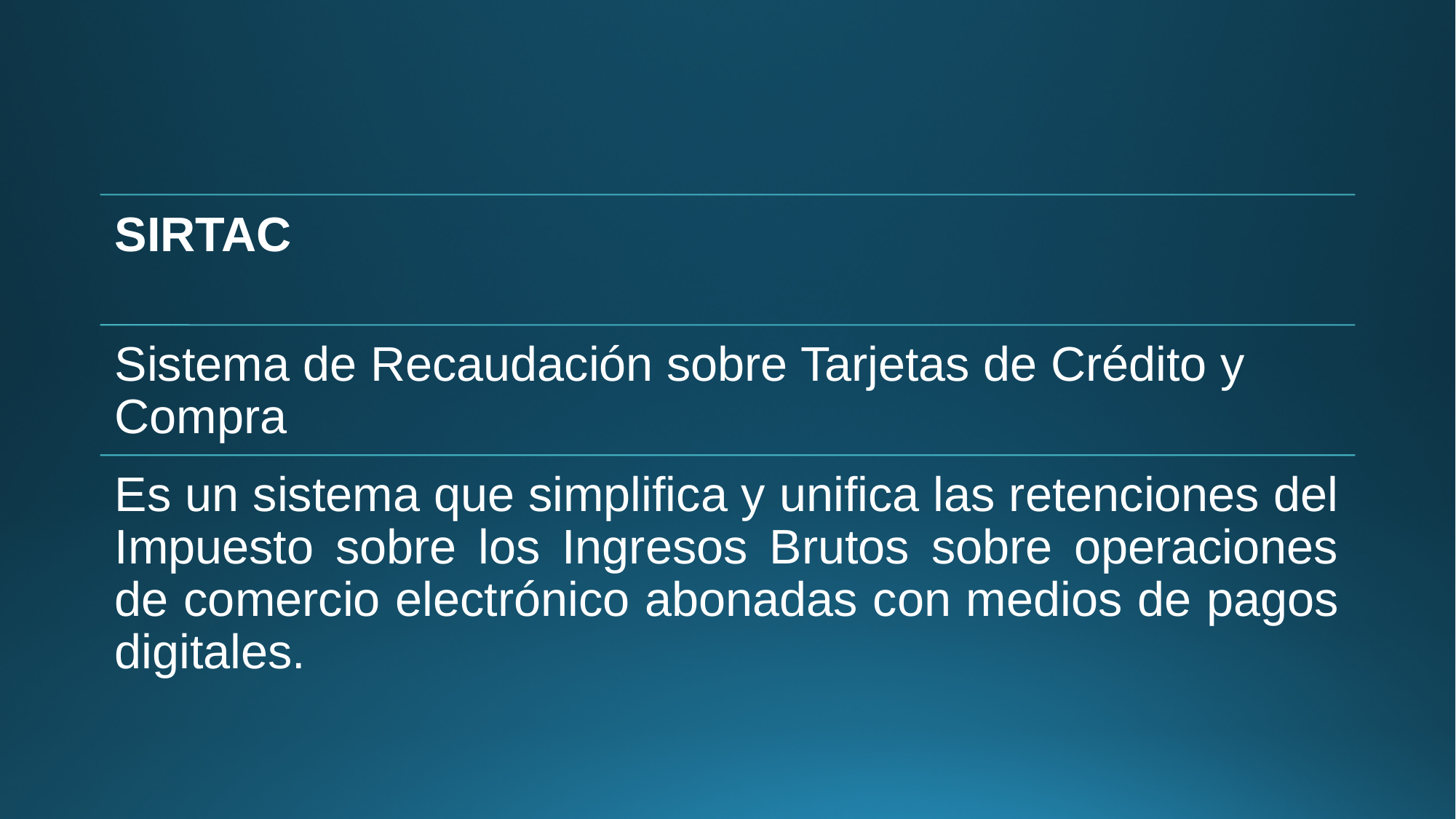

SIRTAC
Sistema de Recaudación sobre Tarjetas de Crédito y Compra
Es un sistema que simplifica y unifica las retenciones del Impuesto sobre los Ingresos Brutos sobre operaciones de comercio electrónico abonadas con medios de pagos digitales.